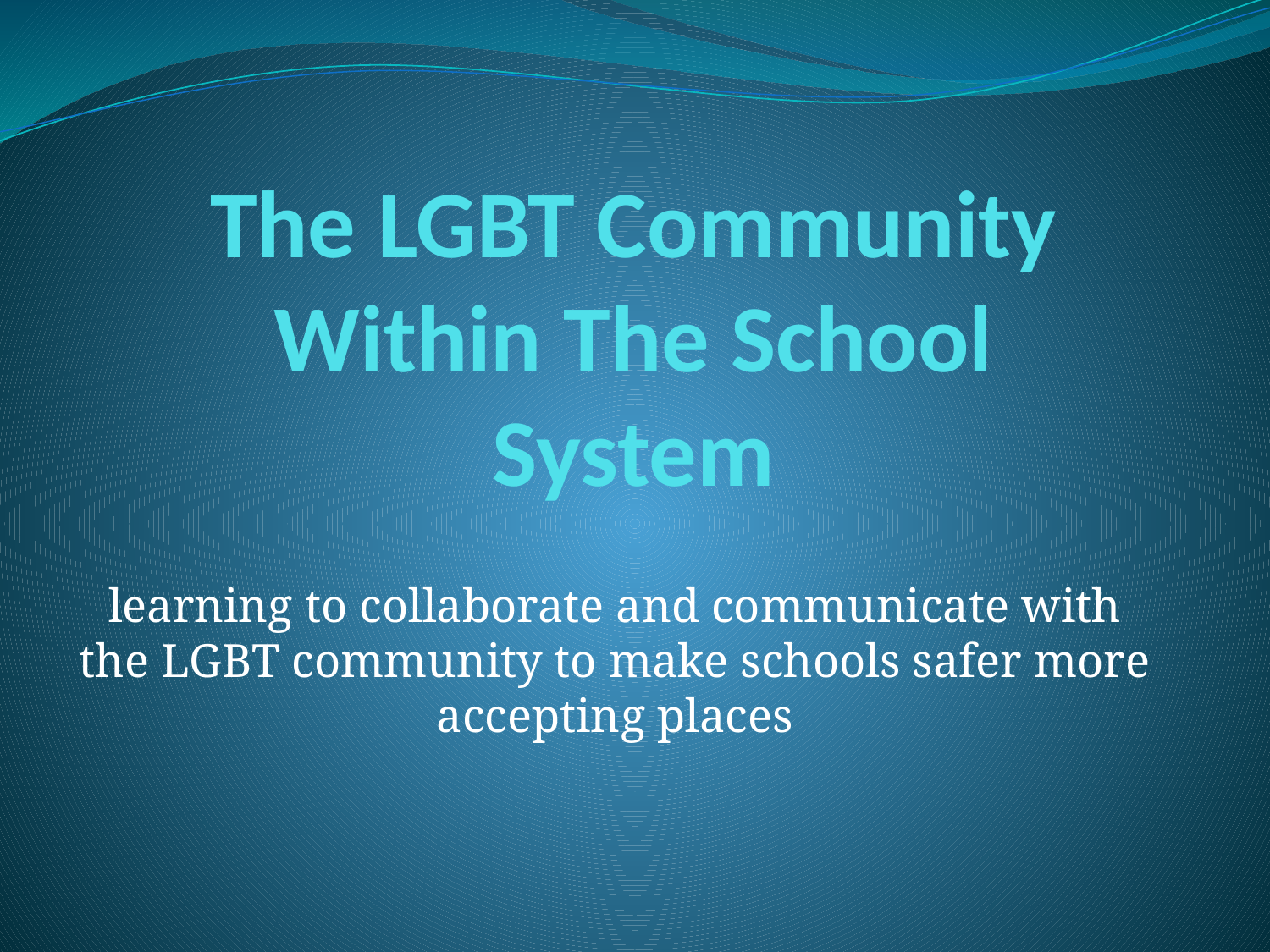

# The LGBT Community Within The School System
learning to collaborate and communicate with the LGBT community to make schools safer more accepting places